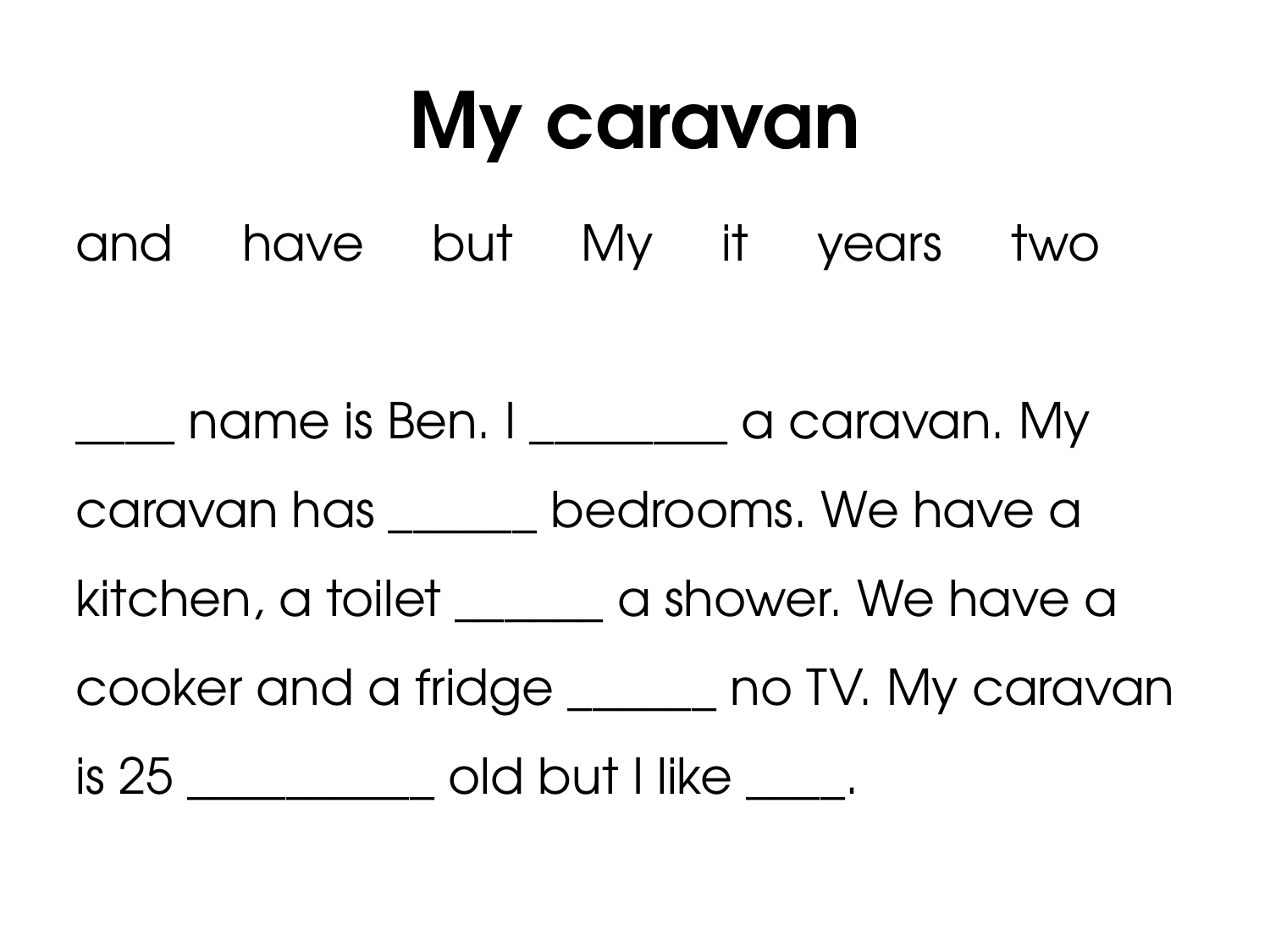

# My caravan
and     have     but     My     it     years     two

____ name is Ben. I ________ a caravan. My caravan has ______ bedrooms. We have a kitchen, a toilet ______ a shower. We have a cooker and a fridge ______ no TV. My caravan is 25 __________ old but I like ____.